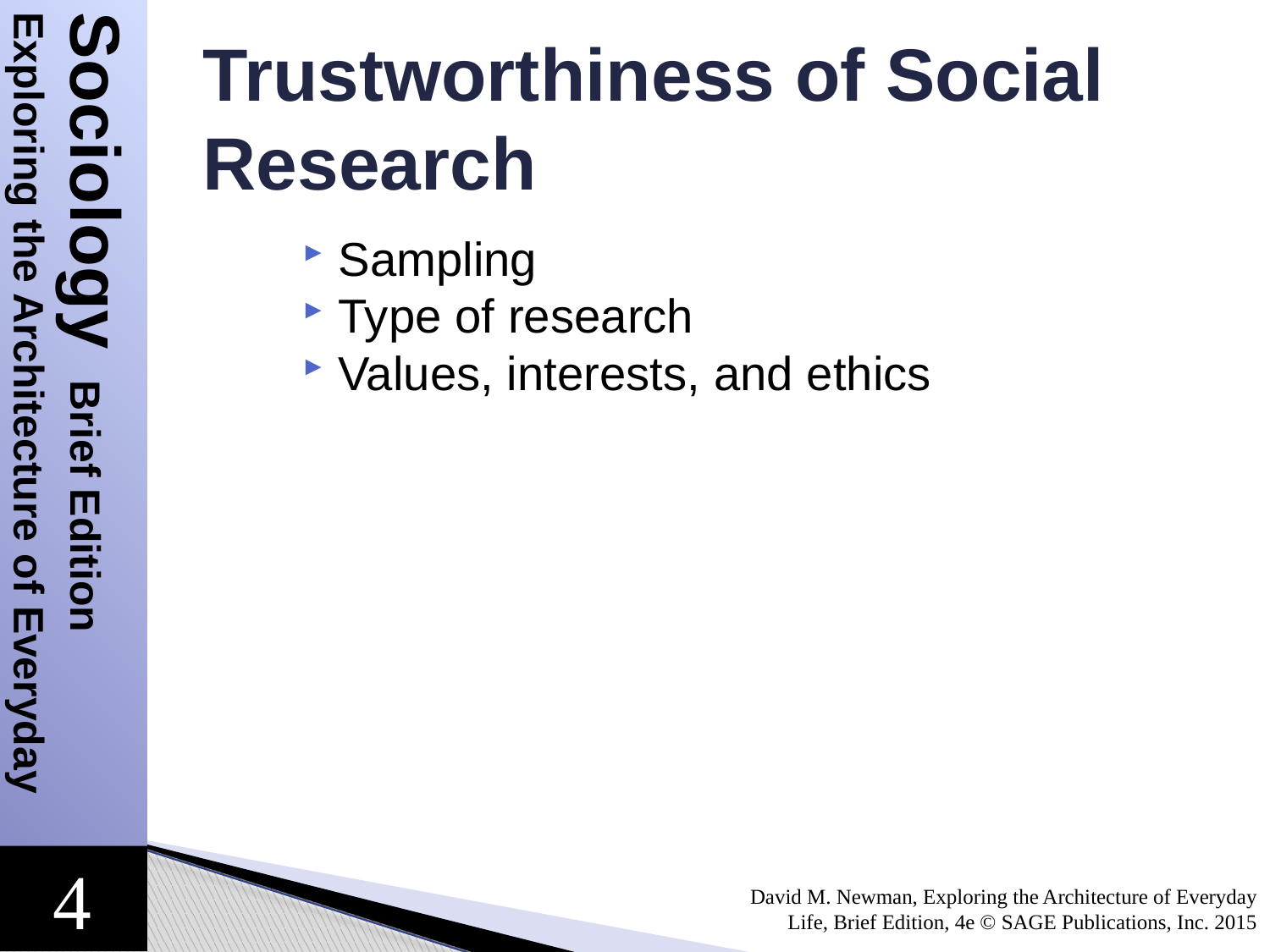

Trustworthiness of Social Research
Sampling
Type of research
Values, interests, and ethics
David M. Newman, Exploring the Architecture of Everyday Life, Brief Edition, 4e © SAGE Publications, Inc. 2015